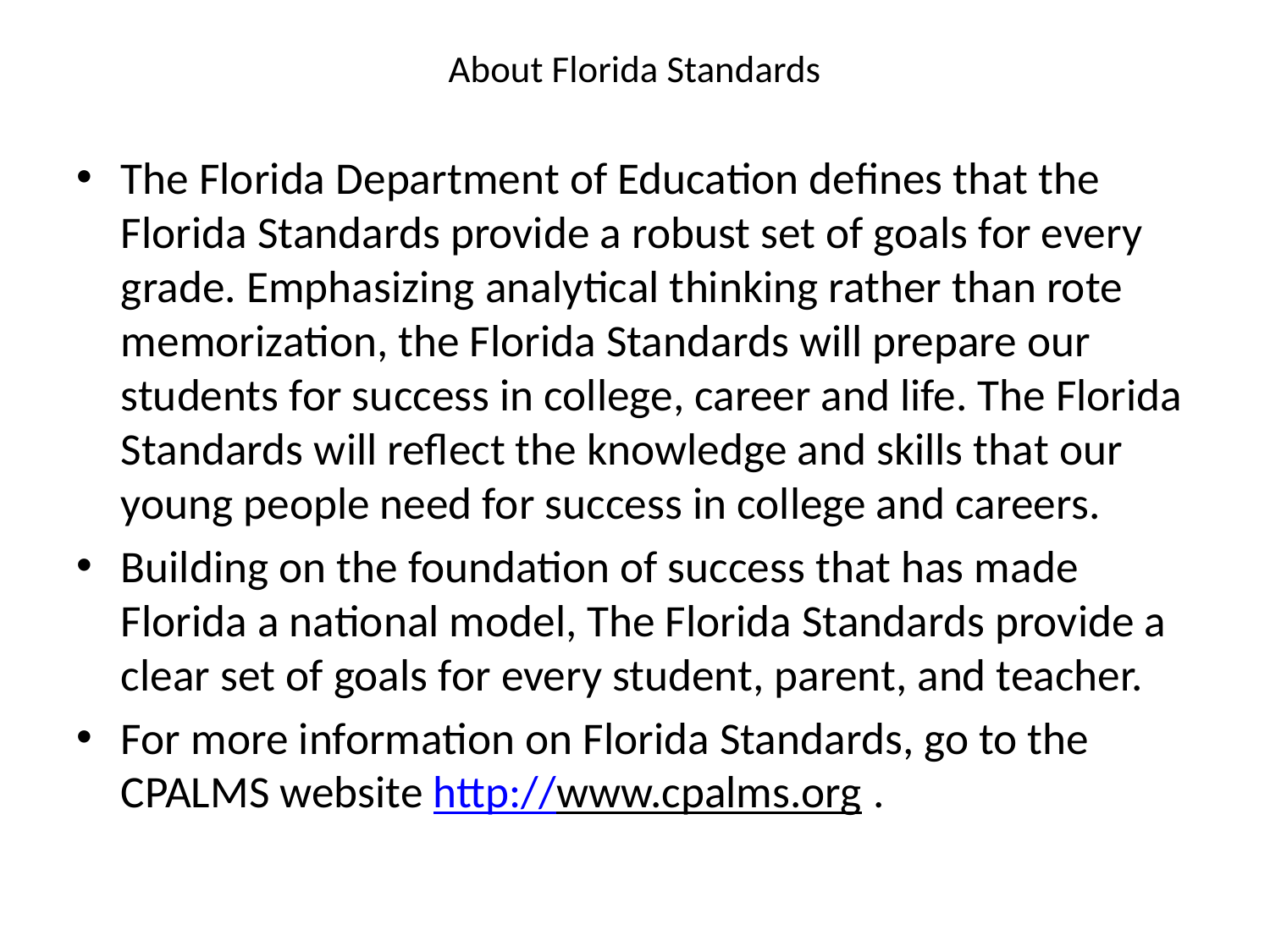

# About Florida Standards
The Florida Department of Education defines that the Florida Standards provide a robust set of goals for every grade. Emphasizing analytical thinking rather than rote memorization, the Florida Standards will prepare our students for success in college, career and life. The Florida Standards will reflect the knowledge and skills that our young people need for success in college and careers.
Building on the foundation of success that has made Florida a national model, The Florida Standards provide a clear set of goals for every student, parent, and teacher.
For more information on Florida Standards, go to the CPALMS website http://www.cpalms.org .